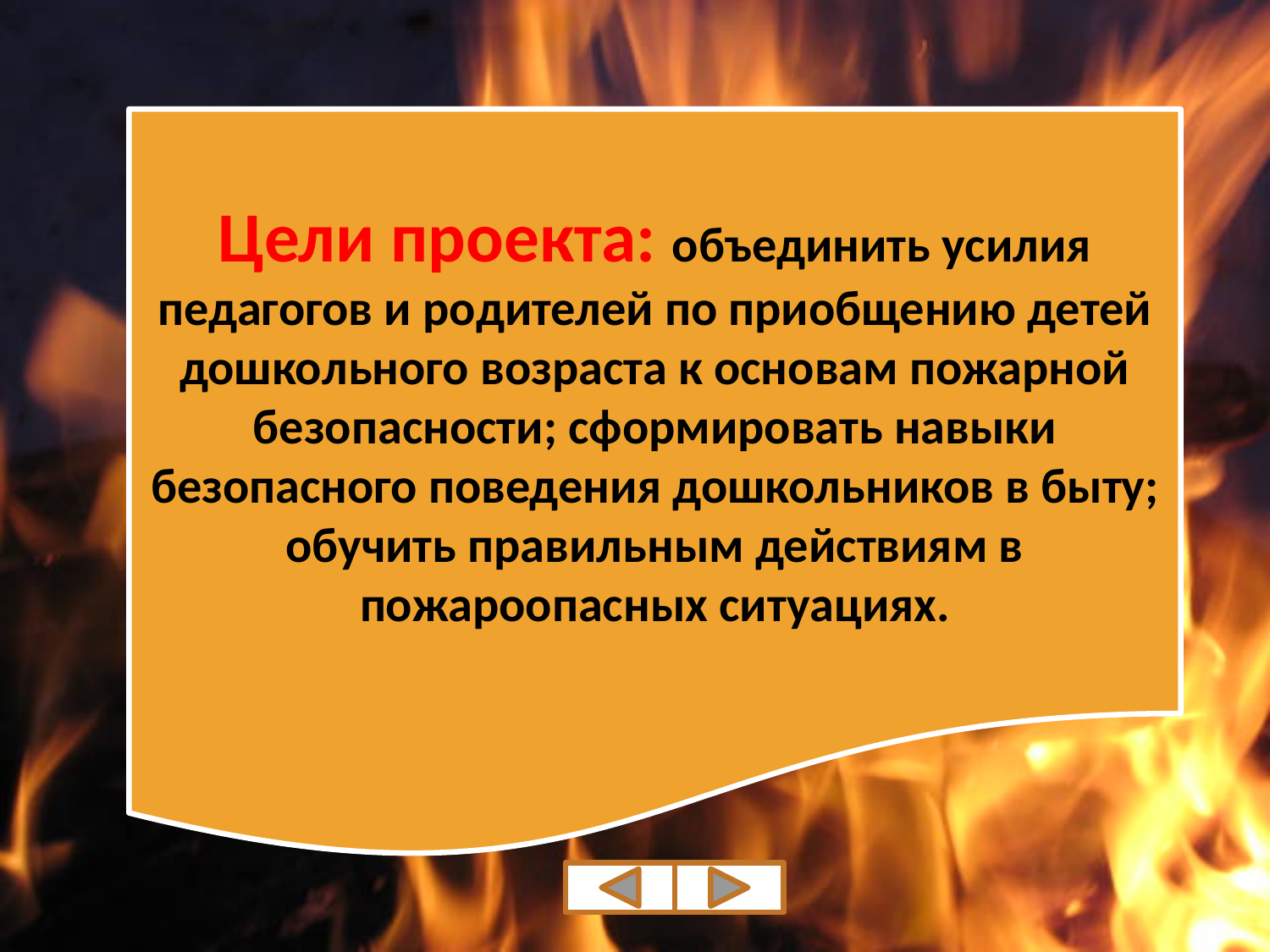

Цели проекта: объединить усилия педагогов и родителей по приобщению детей дошкольного возраста к основам пожарной безопасности; сформировать навыки безопасного поведения дошкольников в быту; обучить правильным действиям в пожароопасных ситуациях.